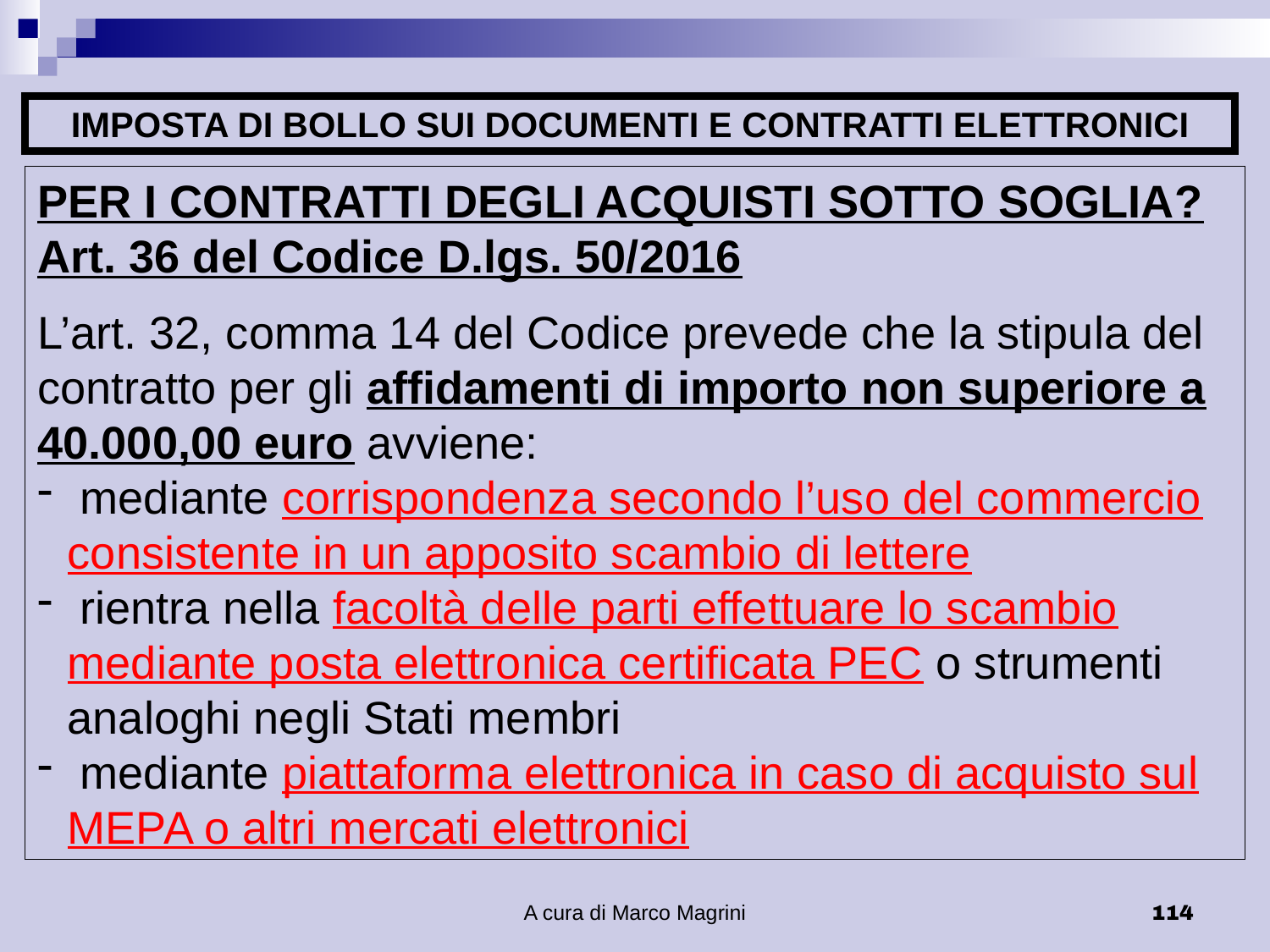

IMPOSTA DI BOLLO SUI DOCUMENTI E CONTRATTI ELETTRONICI
PER I CONTRATTI DEGLI ACQUISTI SOTTO SOGLIA?
Art. 36 del Codice D.lgs. 50/2016

L’art. 32, comma 14 del Codice prevede che la stipula del contratto per gli affidamenti di importo non superiore a 40.000,00 euro avviene:
 mediante corrispondenza secondo l’uso del commercio consistente in un apposito scambio di lettere
 rientra nella facoltà delle parti effettuare lo scambio mediante posta elettronica certificata PEC o strumenti analoghi negli Stati membri
 mediante piattaforma elettronica in caso di acquisto sul MEPA o altri mercati elettronici

A cura di Marco Magrini
114